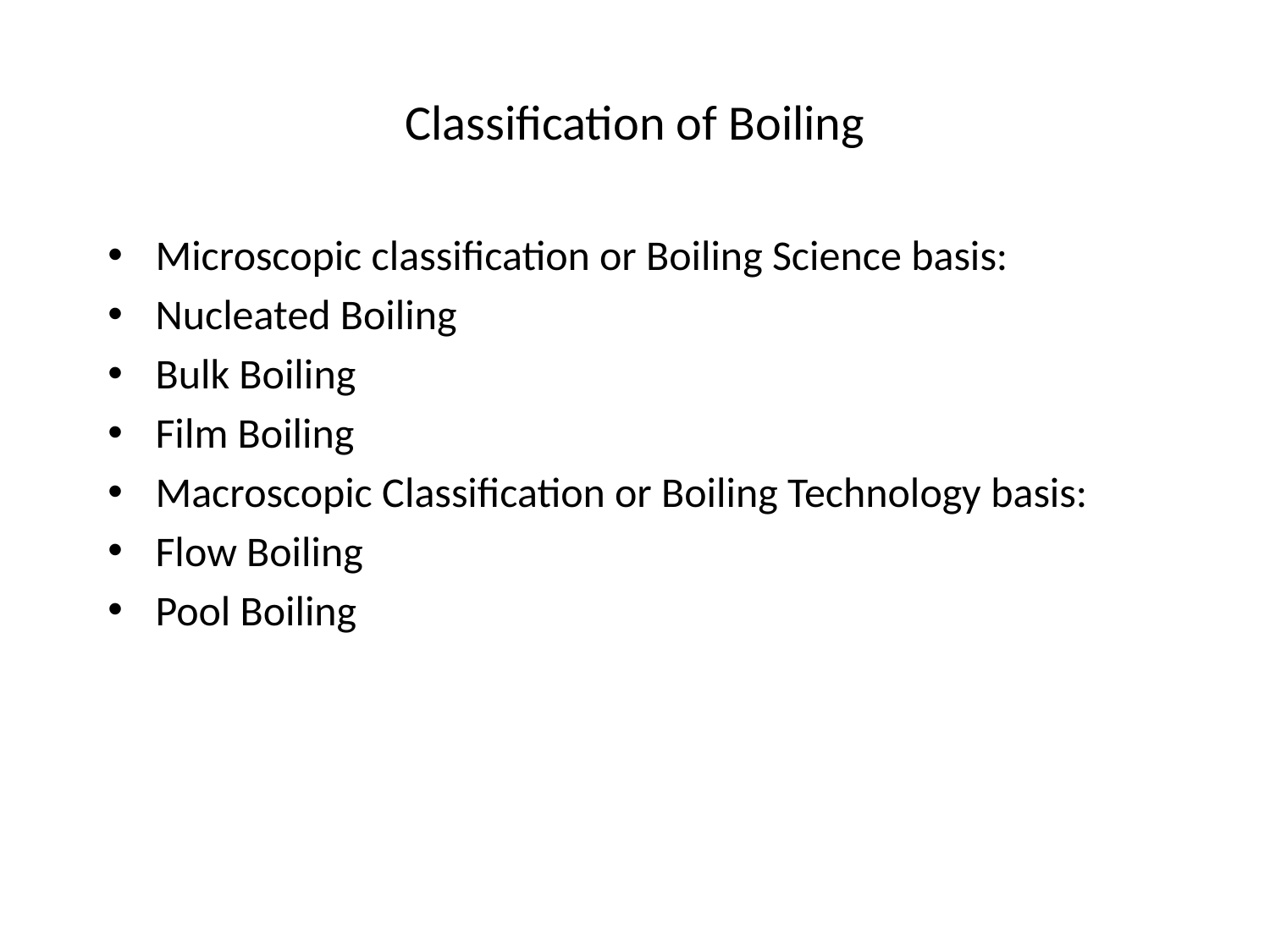

Classification of Boiling
Microscopic classification or Boiling Science basis:
Nucleated Boiling
Bulk Boiling
Film Boiling
Macroscopic Classification or Boiling Technology basis:
Flow Boiling
Pool Boiling